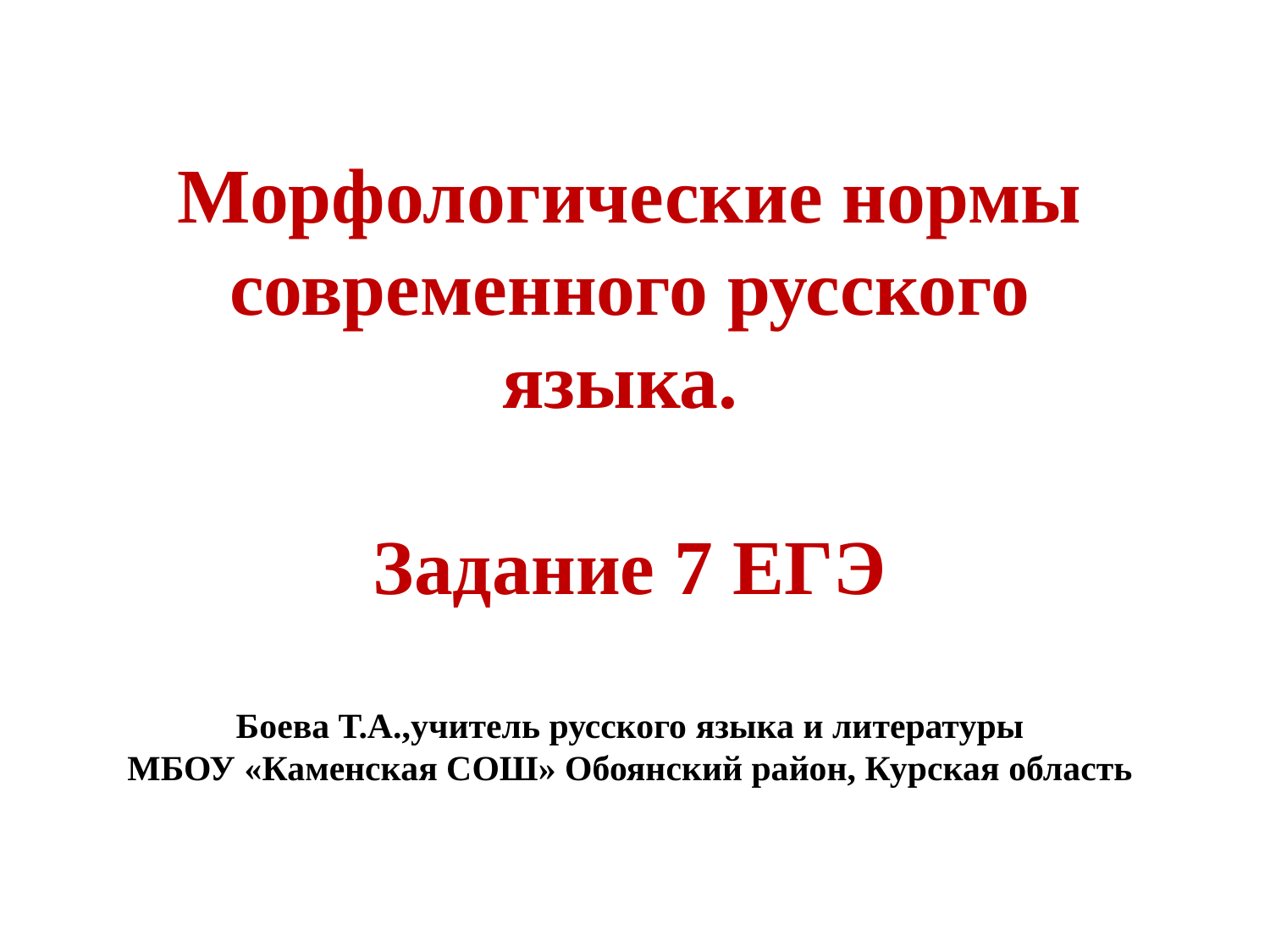

Морфологические нормы современного русского языка.

Задание 7 ЕГЭ

Боева Т.А.,учитель русского языка и литературы
МБОУ «Каменская СОШ» Обоянский район, Курская область